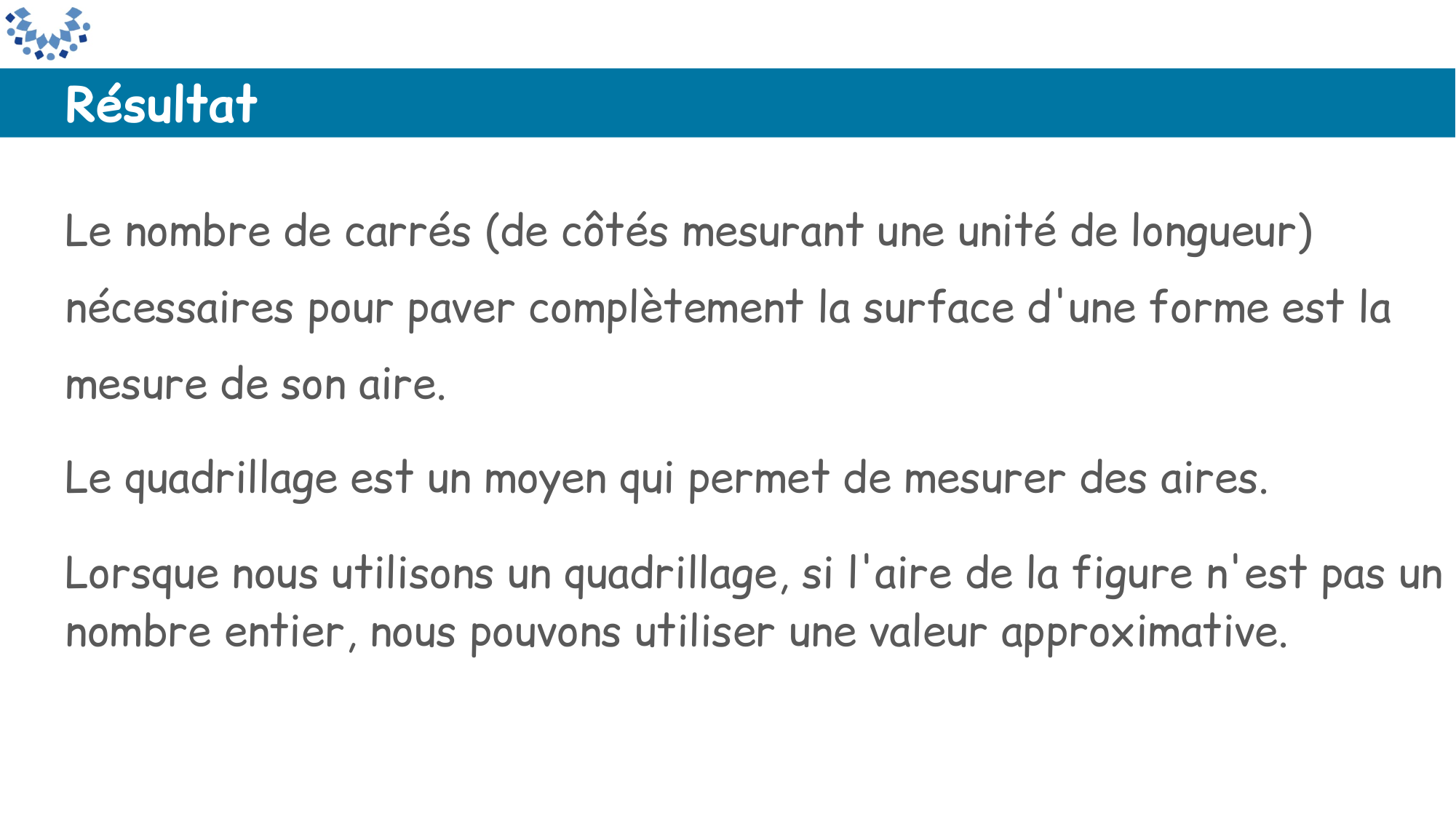

Résultat
Le nombre de carrés (de côtés mesurant une unité de longueur) nécessaires pour paver complètement la surface d'une forme est la mesure de son aire.
Le quadrillage est un moyen qui permet de mesurer des aires.

Lorsque nous utilisons un quadrillage, si l'aire de la figure n'est pas un nombre entier, nous pouvons utiliser une valeur approximative.